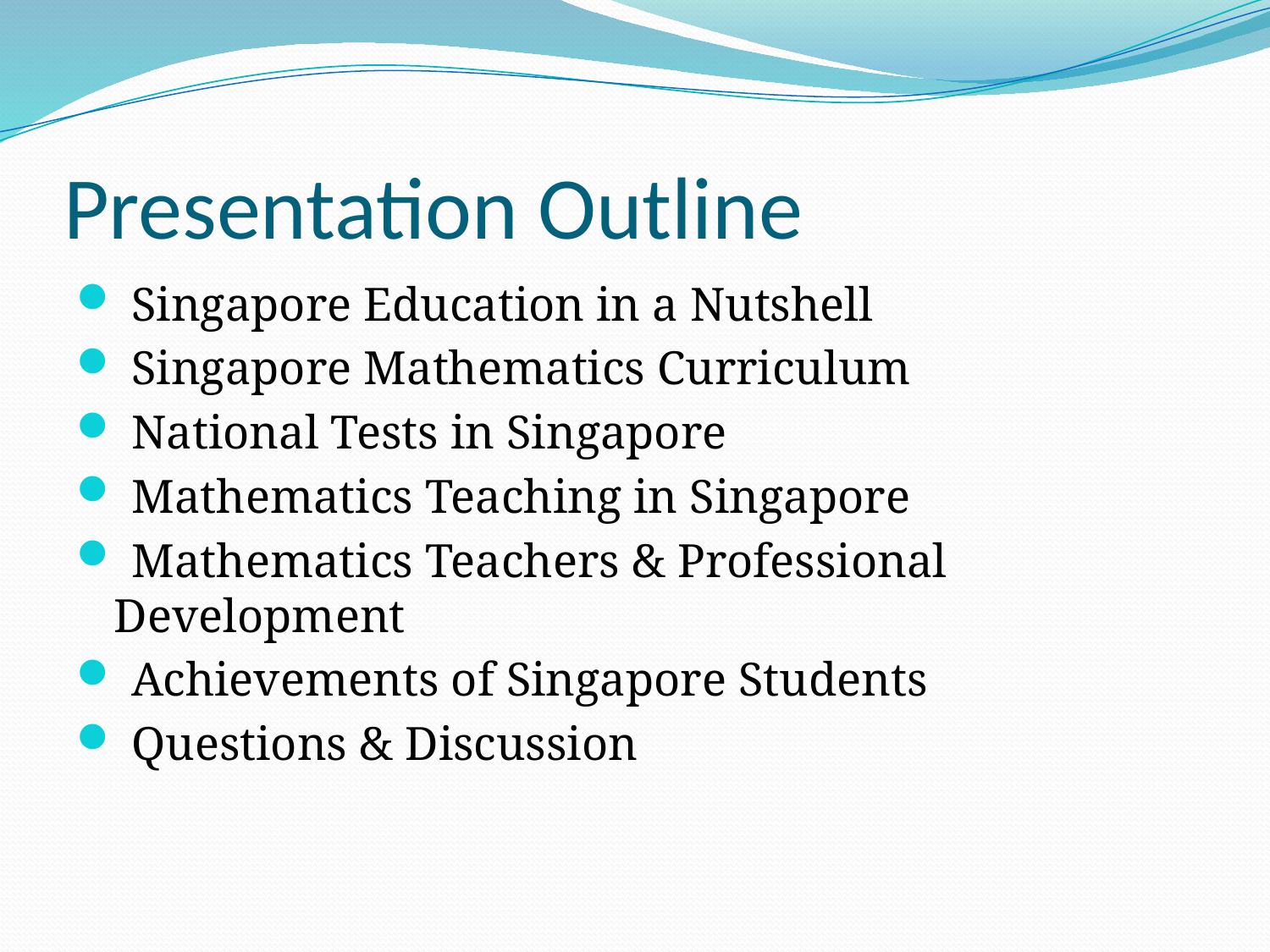

# Presentation Outline
 Singapore Education in a Nutshell
 Singapore Mathematics Curriculum
 National Tests in Singapore
 Mathematics Teaching in Singapore
 Mathematics Teachers & Professional Development
 Achievements of Singapore Students
 Questions & Discussion